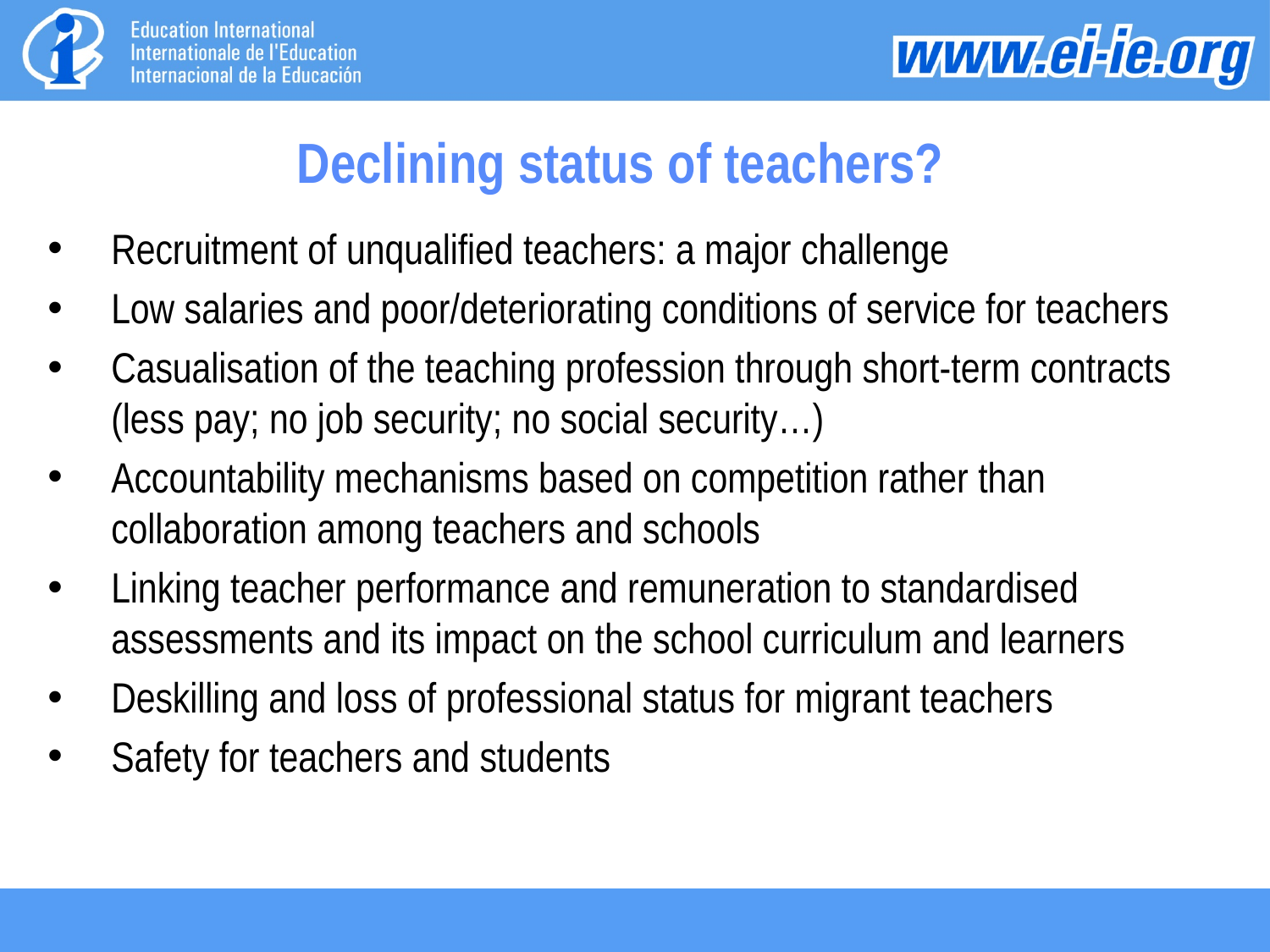

# Declining status of teachers?
Recruitment of unqualified teachers: a major challenge
Low salaries and poor/deteriorating conditions of service for teachers
Casualisation of the teaching profession through short-term contracts (less pay; no job security; no social security…)
Accountability mechanisms based on competition rather than collaboration among teachers and schools
Linking teacher performance and remuneration to standardised assessments and its impact on the school curriculum and learners
Deskilling and loss of professional status for migrant teachers
Safety for teachers and students